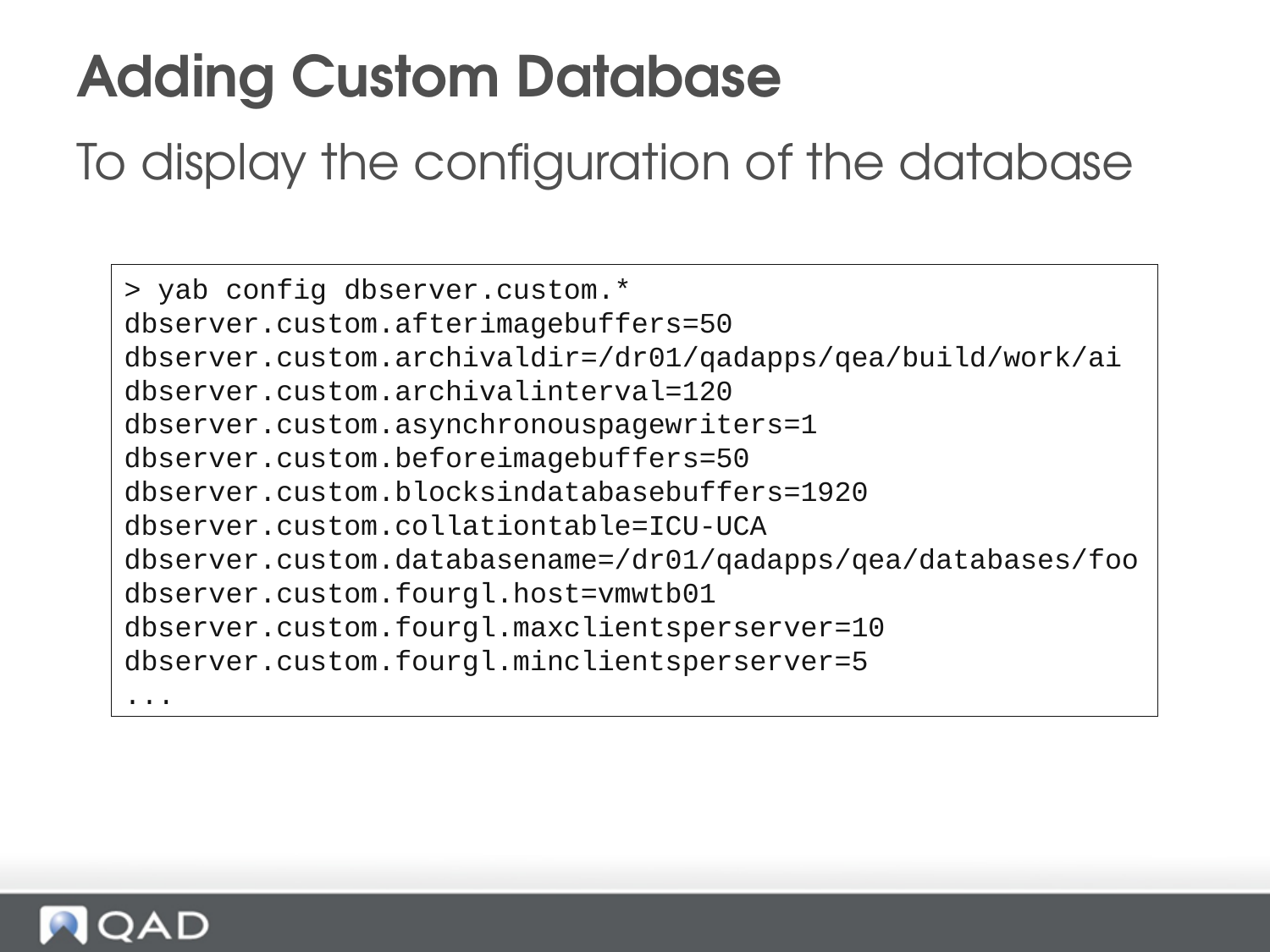

# Adding Custom Database
To display the configuration of the database
> yab config dbserver.custom.*
dbserver.custom.afterimagebuffers=50
dbserver.custom.archivaldir=/dr01/qadapps/qea/build/work/ai
dbserver.custom.archivalinterval=120
dbserver.custom.asynchronouspagewriters=1
dbserver.custom.beforeimagebuffers=50
dbserver.custom.blocksindatabasebuffers=1920
dbserver.custom.collationtable=ICU-UCA
dbserver.custom.databasename=/dr01/qadapps/qea/databases/foo
dbserver.custom.fourgl.host=vmwtb01
dbserver.custom.fourgl.maxclientsperserver=10
dbserver.custom.fourgl.minclientsperserver=5
...